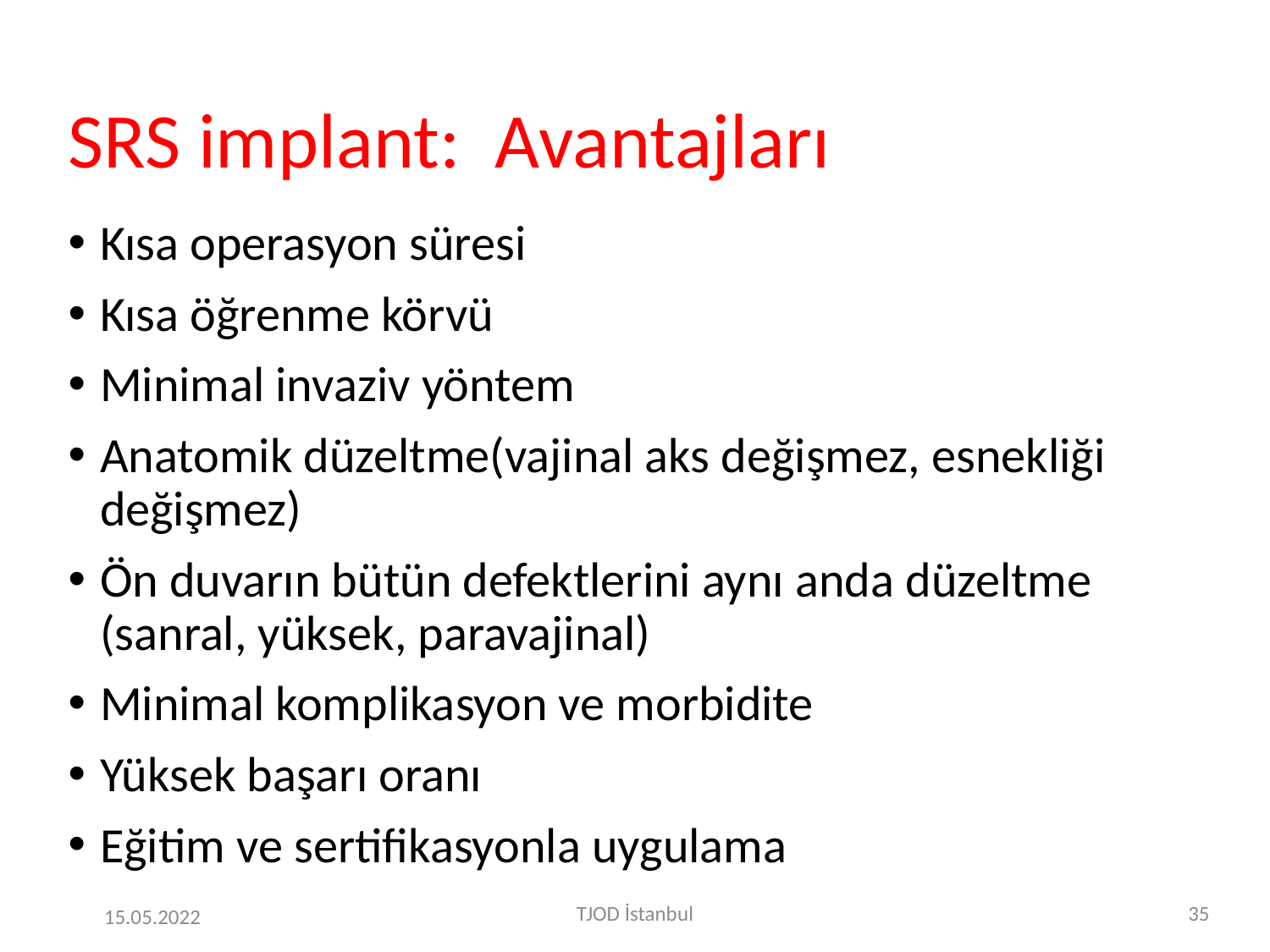

# SRS implant:  Avantajları
Kısa operasyon süresi
Kısa öğrenme körvü
Minimal invaziv yöntem
Anatomik düzeltme(vajinal aks değişmez, esnekliği değişmez)
Ön duvarın bütün defektlerini aynı anda düzeltme (sanral, yüksek, paravajinal)
Minimal komplikasyon ve morbidite
Yüksek başarı oranı
Eğitim ve sertifikasyonla uygulama

TJOD İstanbul
35
15.05.2022